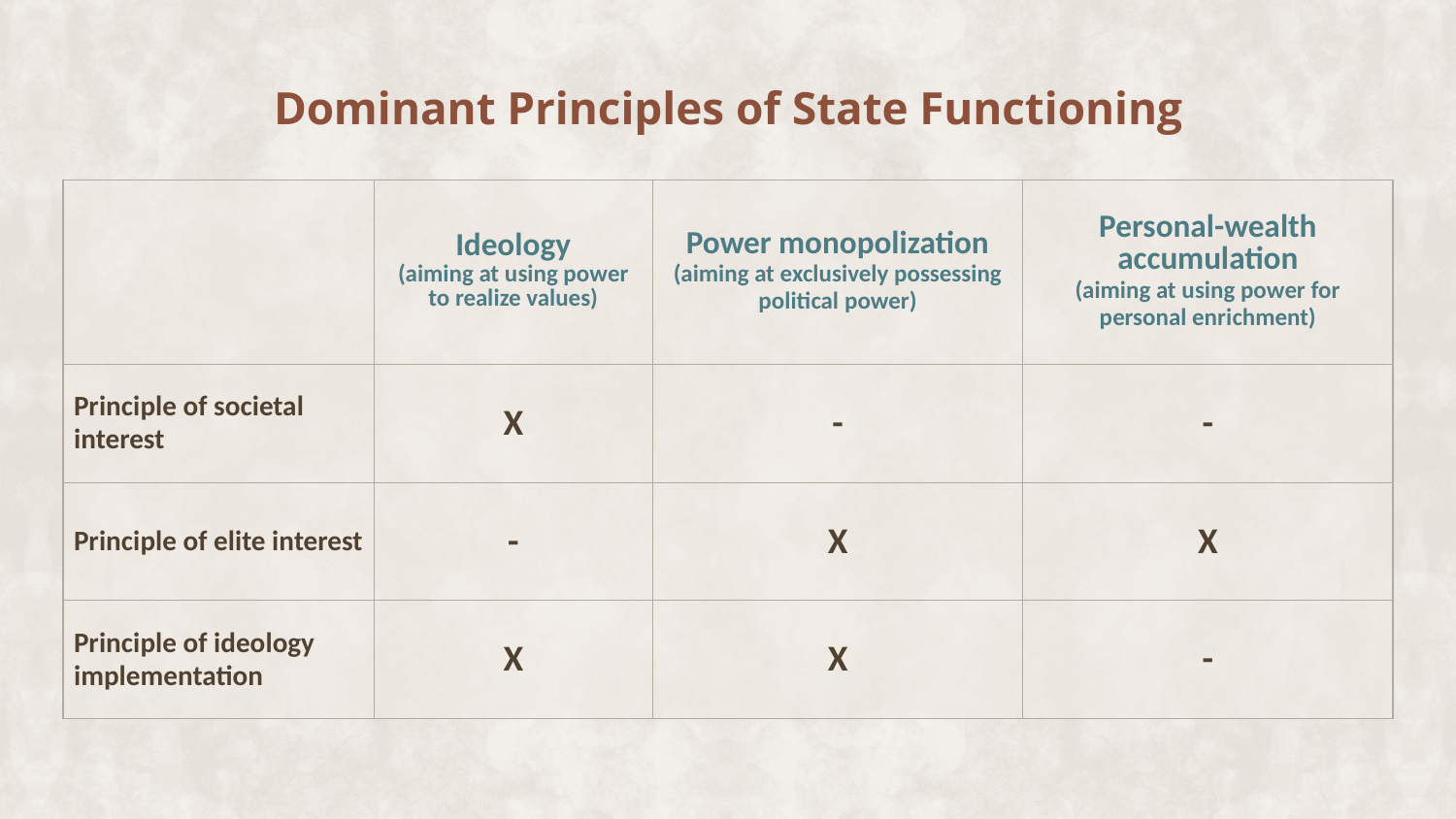

# Dominant Principles of State Functioning
|  | Ideology (aiming at using power to realize values) | Power monopolization (aiming at exclusively possessing political power) | Personal-wealth accumulation (aiming at using power for personal enrichment) |
| --- | --- | --- | --- |
| Principle of societal interest | X | - | - |
| Principle of elite interest | - | X | X |
| Principle of ideology implementation | X | X | - |